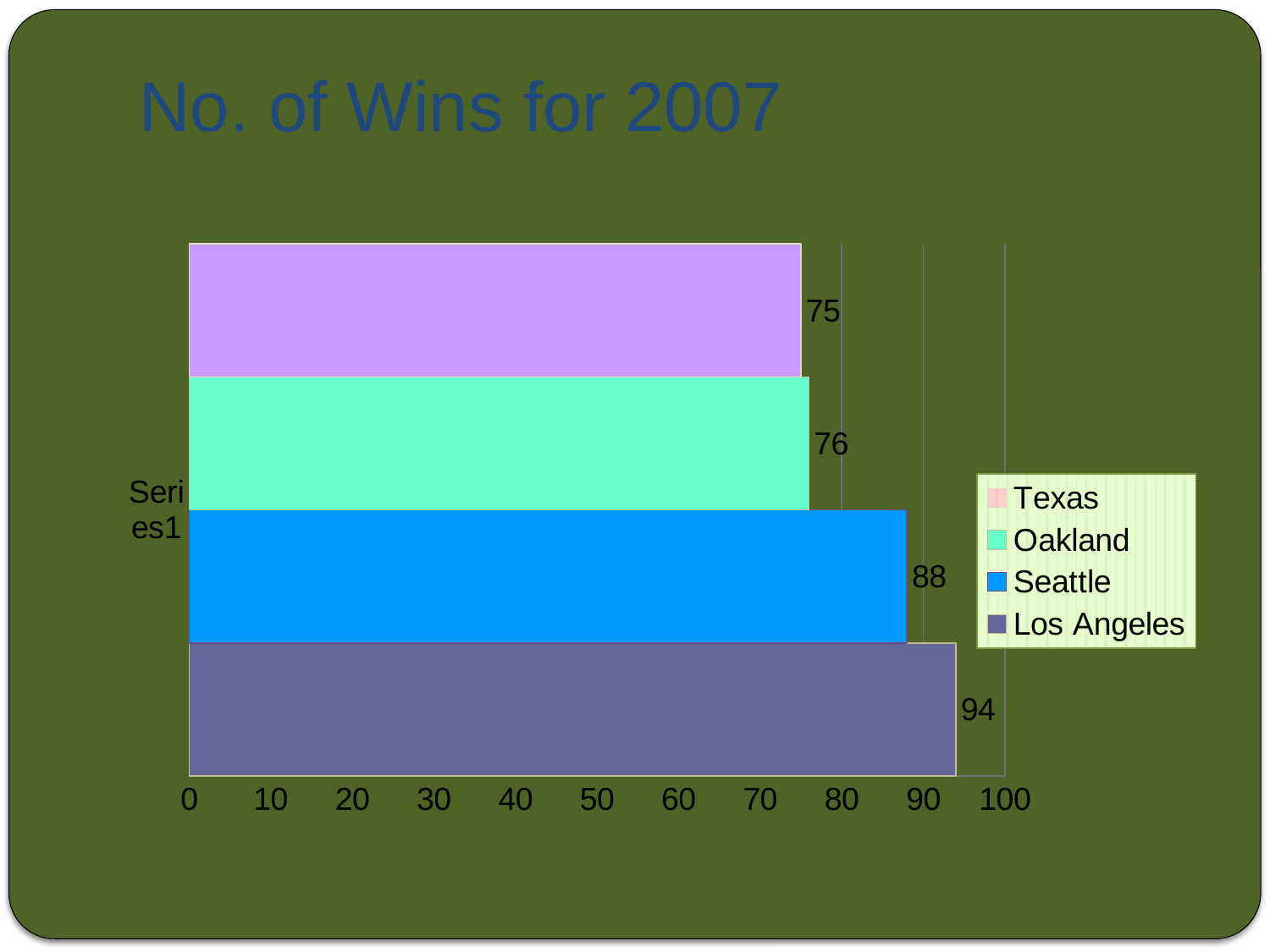

# No. of Wins for 2007

### Chart

| Category | Los Angeles | Seattle | Oakland | Texas |
|---|---|---|---|---|
|  | 94.0 | 88.0 | 76.0 | 75.0 |